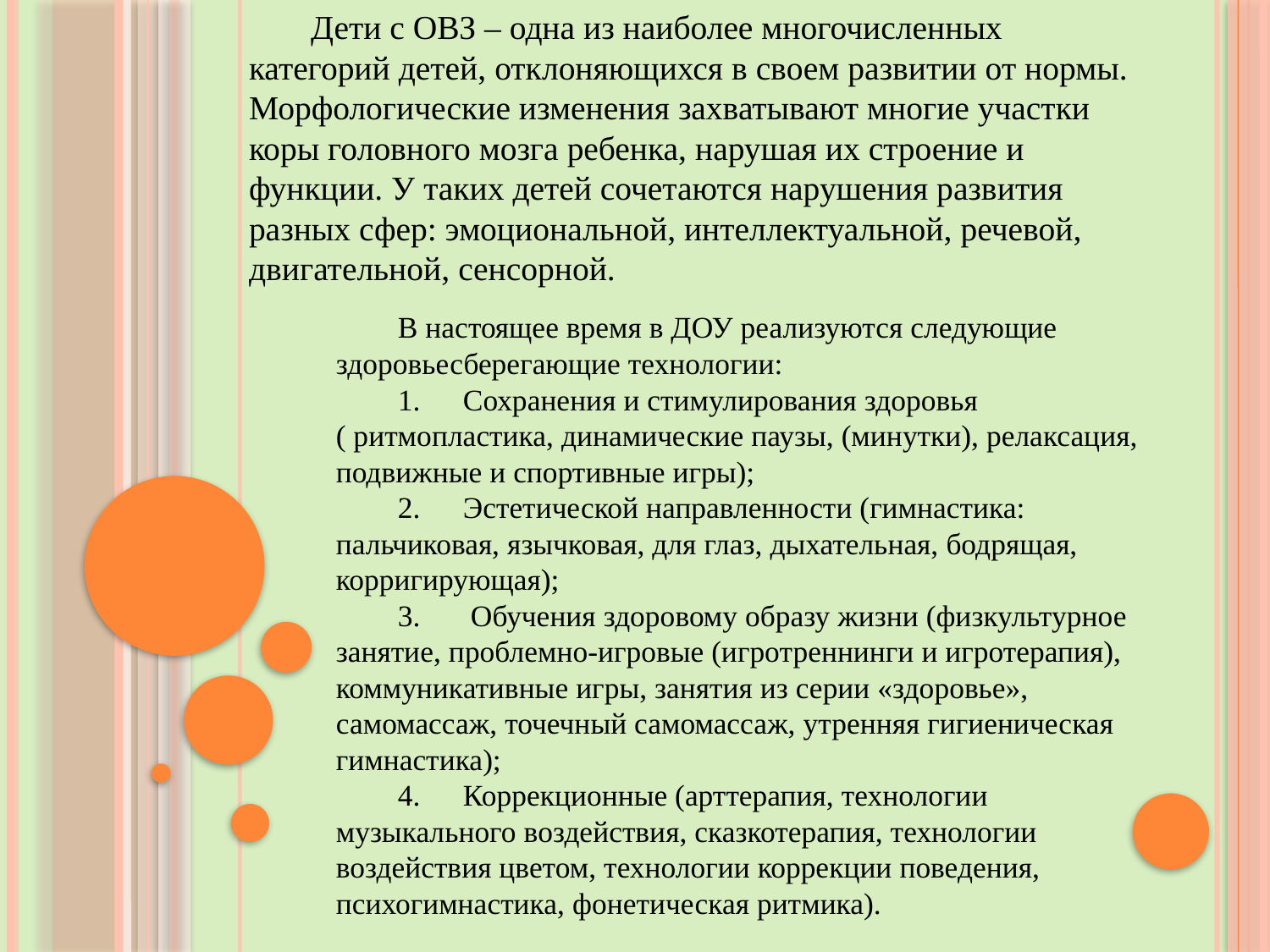

Дети с ОВЗ – одна из наиболее многочисленных категорий детей, отклоняющихся в своем развитии от нормы. Морфологические изменения захватывают многие участки коры головного мозга ребенка, нарушая их строение и функции. У таких детей сочетаются нарушения развития разных сфер: эмоциональной, интеллектуальной, речевой, двигательной, сенсорной.

В настоящее время в ДОУ реализуются следующие здоровьесберегающие технологии:
1.	Сохранения и стимулирования здоровья ( ритмопластика, динамические паузы, (минутки), релаксация, подвижные и спортивные игры);
2.	Эстетической направленности (гимнастика: пальчиковая, язычковая, для глаз, дыхательная, бодрящая, корригирующая);
3.	 Обучения здоровому образу жизни (физкультурное занятие, проблемно-игровые (игротреннинги и игротерапия), коммуникативные игры, занятия из серии «здоровье», самомассаж, точечный самомассаж, утренняя гигиеническая гимнастика);
4.	Коррекционные (арттерапия, технологии музыкального воздействия, сказкотерапия, технологии воздействия цветом, технологии коррекции поведения, психогимнастика, фонетическая ритмика).